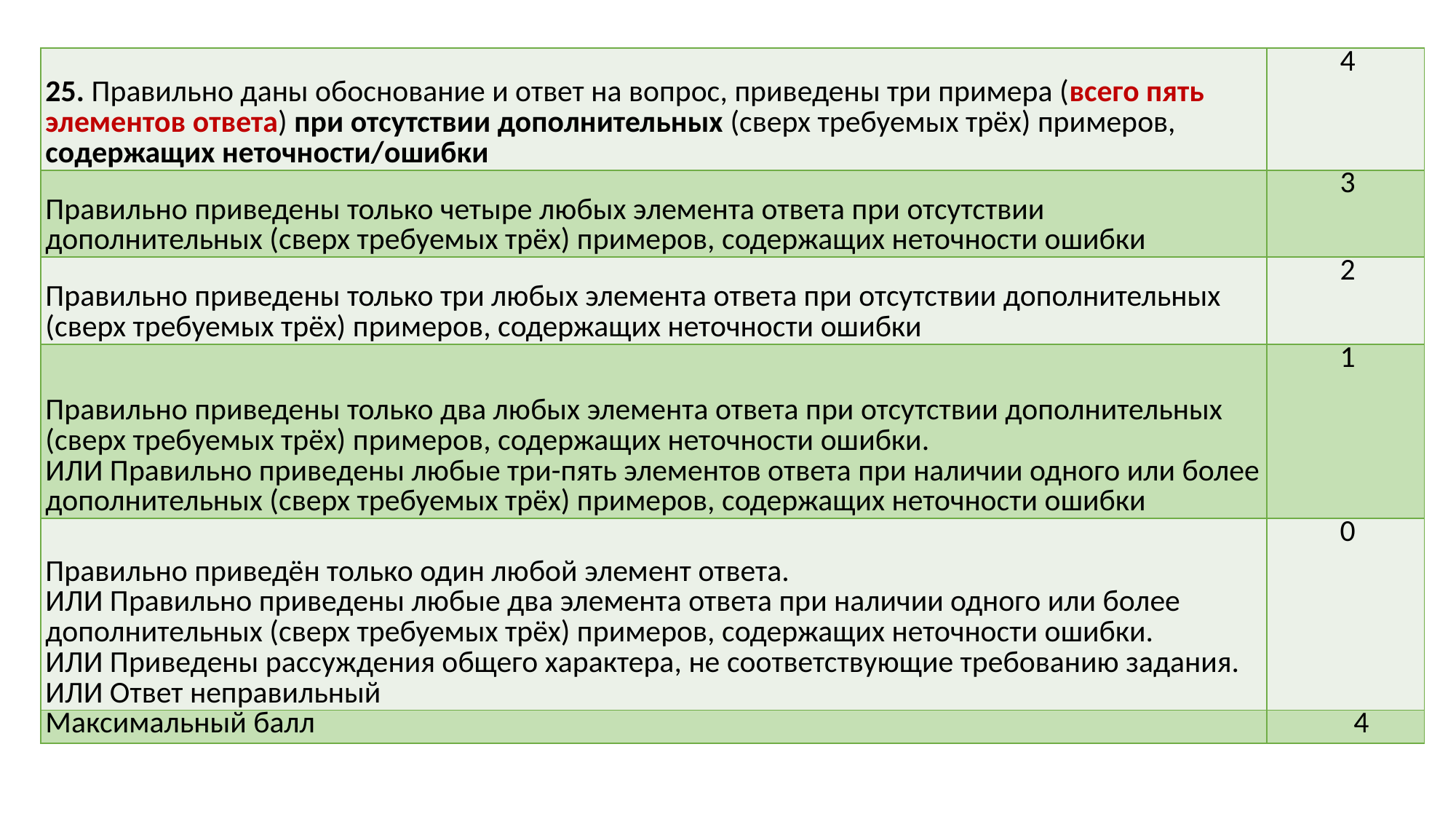

| 25. Правильно даны обоснование и ответ на вопрос, приведены три примера (всего пять элементов ответа) при отсутствии дополнительных (сверх требуемых трёх) примеров, содержащих неточности/ошибки | 4 |
| --- | --- |
| Правильно приведены только четыре любых элемента ответа при отсутствии дополнительных (сверх требуемых трёх) примеров, содержащих неточности ошибки | 3 |
| Правильно приведены только три любых элемента ответа при отсутствии дополнительных (сверх требуемых трёх) примеров, содержащих неточности ошибки | 2 |
| Правильно приведены только два любых элемента ответа при отсутствии дополнительных (сверх требуемых трёх) примеров, содержащих неточности ошибки. ИЛИ Правильно приведены любые три-пять элементов ответа при наличии одного или более дополнительных (сверх требуемых трёх) примеров, содержащих неточности ошибки | 1 |
| Правильно приведён только один любой элемент ответа. ИЛИ Правильно приведены любые два элемента ответа при наличии одного или более дополнительных (сверх требуемых трёх) примеров, содержащих неточности ошибки. ИЛИ Приведены рассуждения общего характера, не соответствующие требованию задания. ИЛИ Ответ неправильный | 0 |
| Максимальный балл | 4 |